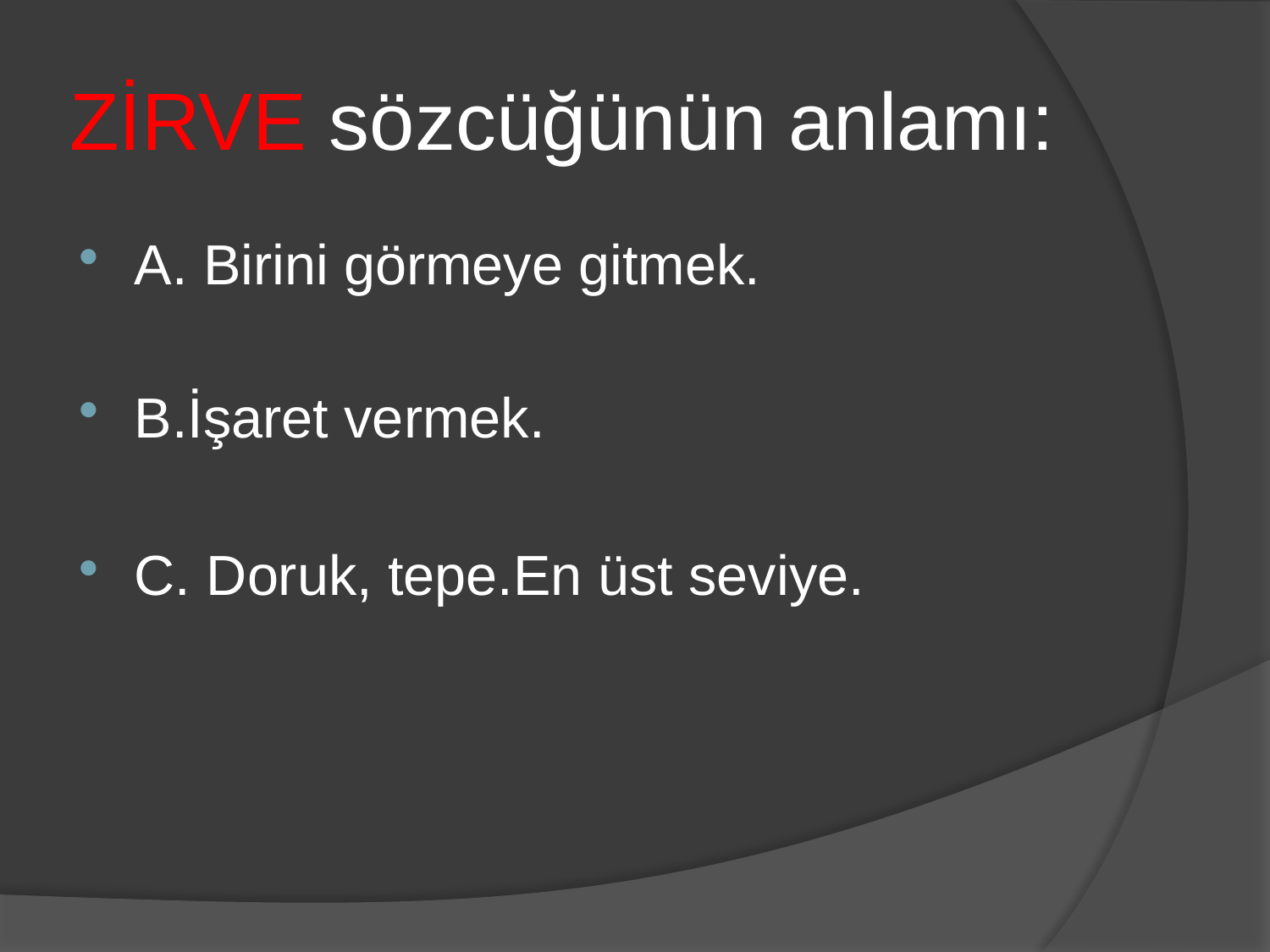

# ZİRVE sözcüğünün anlamı:
A. Birini görmeye gitmek.

B.İşaret vermek.

C. Doruk, tepe.En üst seviye.